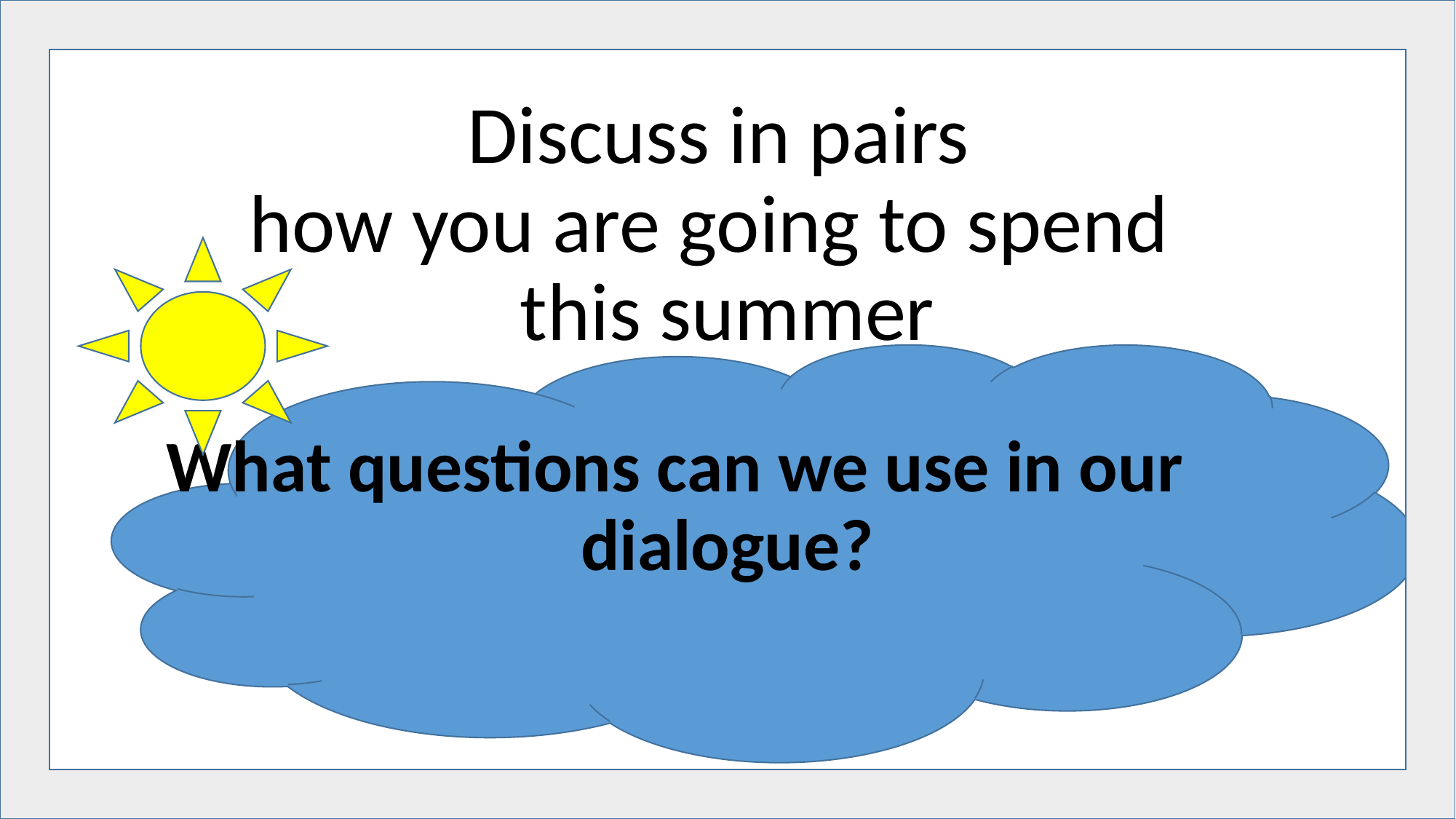

# Discuss in pairs how you are going to spend this summer

 What questions can we use in our        dialogue?